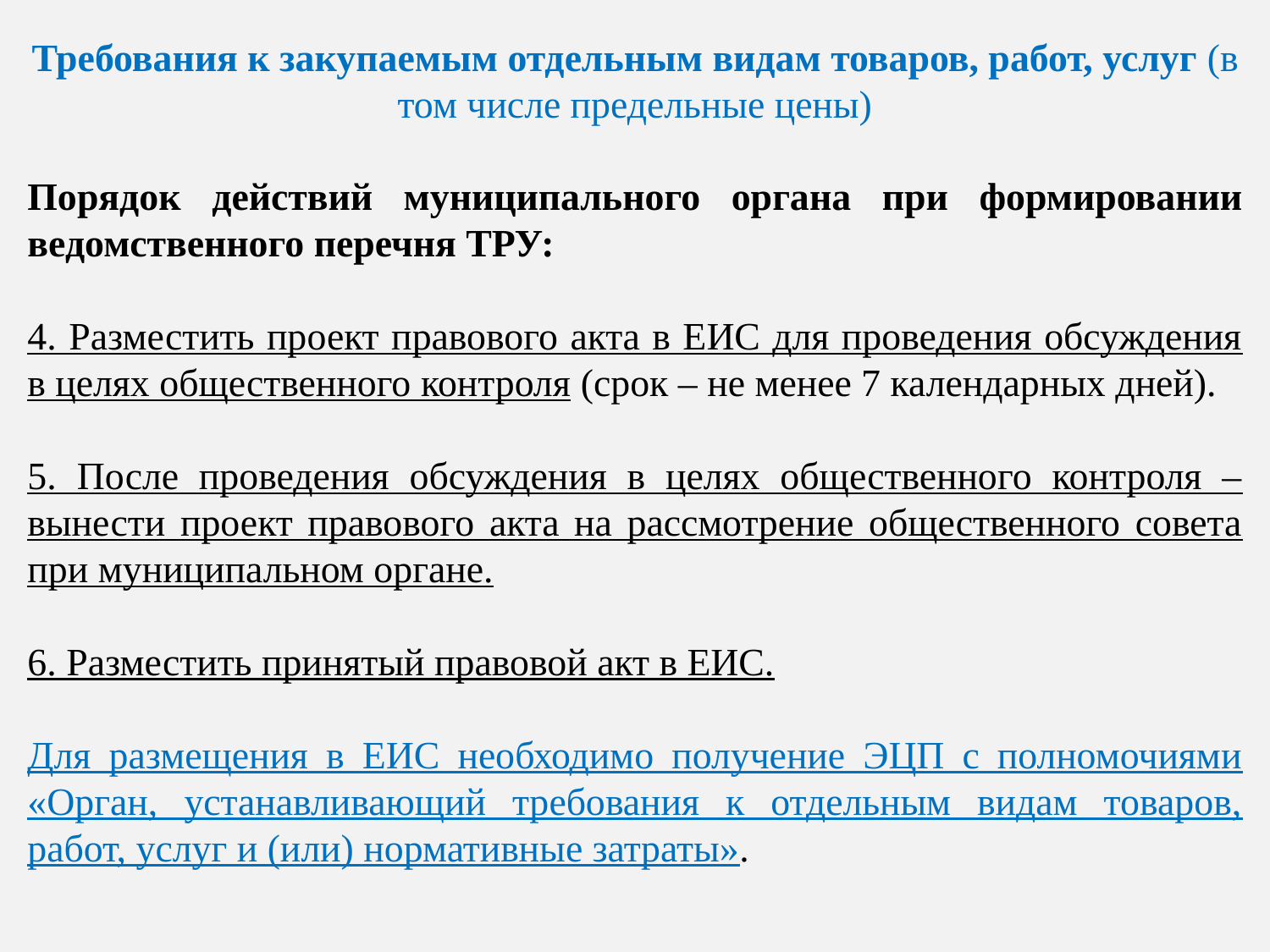

Требования к закупаемым отдельным видам товаров, работ, услуг (в том числе предельные цены)

Порядок действий муниципального органа при формировании ведомственного перечня ТРУ:

4. Разместить проект правового акта в ЕИС для проведения обсуждения в целях общественного контроля (срок – не менее 7 календарных дней).

5. После проведения обсуждения в целях общественного контроля – вынести проект правового акта на рассмотрение общественного совета при муниципальном органе.

6. Разместить принятый правовой акт в ЕИС.

Для размещения в ЕИС необходимо получение ЭЦП с полномочиями «Орган, устанавливающий требования к отдельным видам товаров, работ, услуг и (или) нормативные затраты».